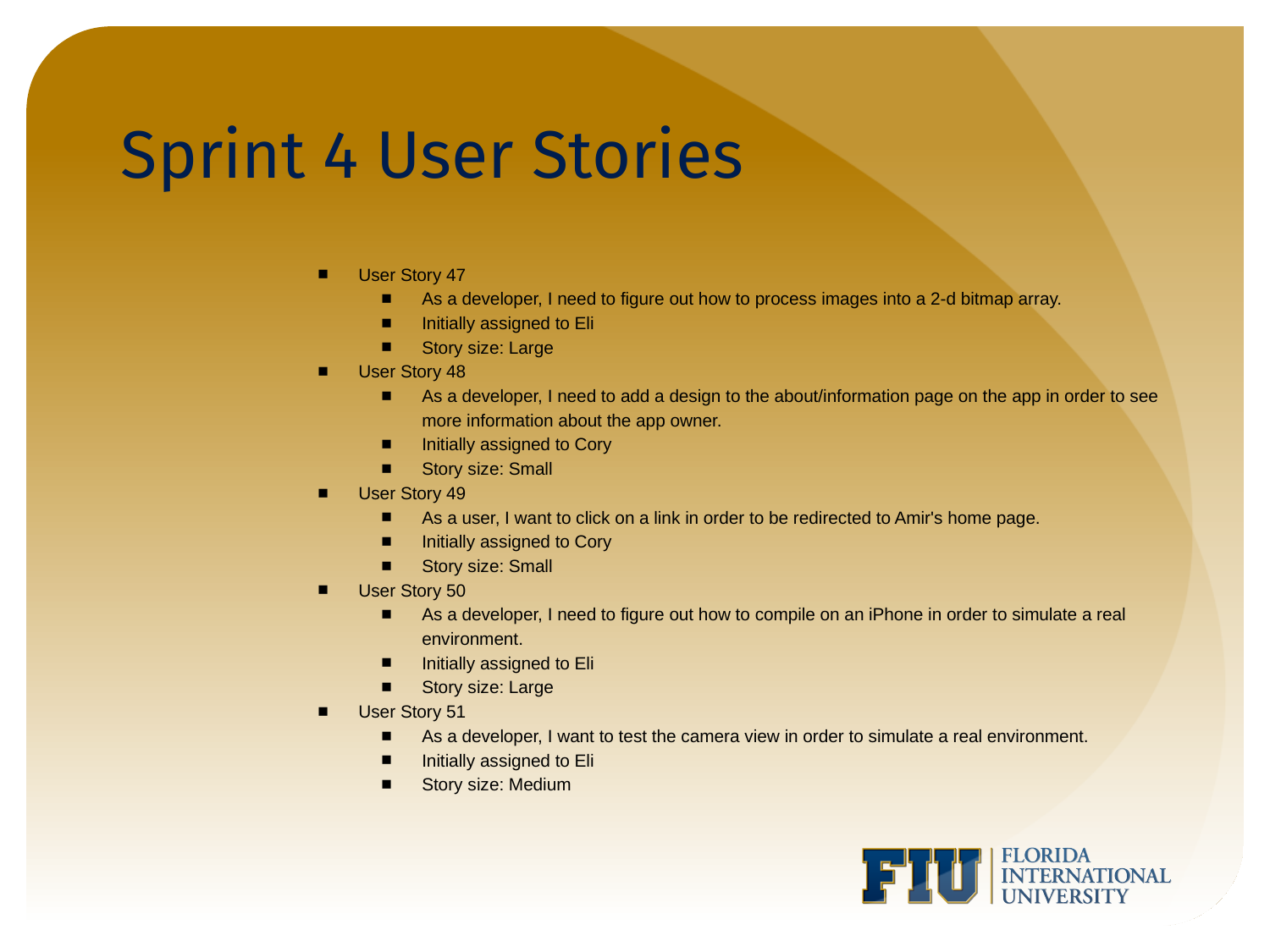

# Sprint 4 User Stories
User Story 47
As a developer, I need to figure out how to process images into a 2-d bitmap array.
Initially assigned to Eli
Story size: Large
User Story 48
As a developer, I need to add a design to the about/information page on the app in order to see more information about the app owner.
Initially assigned to Cory
Story size: Small
User Story 49
As a user, I want to click on a link in order to be redirected to Amir's home page.
Initially assigned to Cory
Story size: Small
User Story 50
As a developer, I need to figure out how to compile on an iPhone in order to simulate a real environment.
Initially assigned to Eli
Story size: Large
User Story 51
As a developer, I want to test the camera view in order to simulate a real environment.
Initially assigned to Eli
Story size: Medium